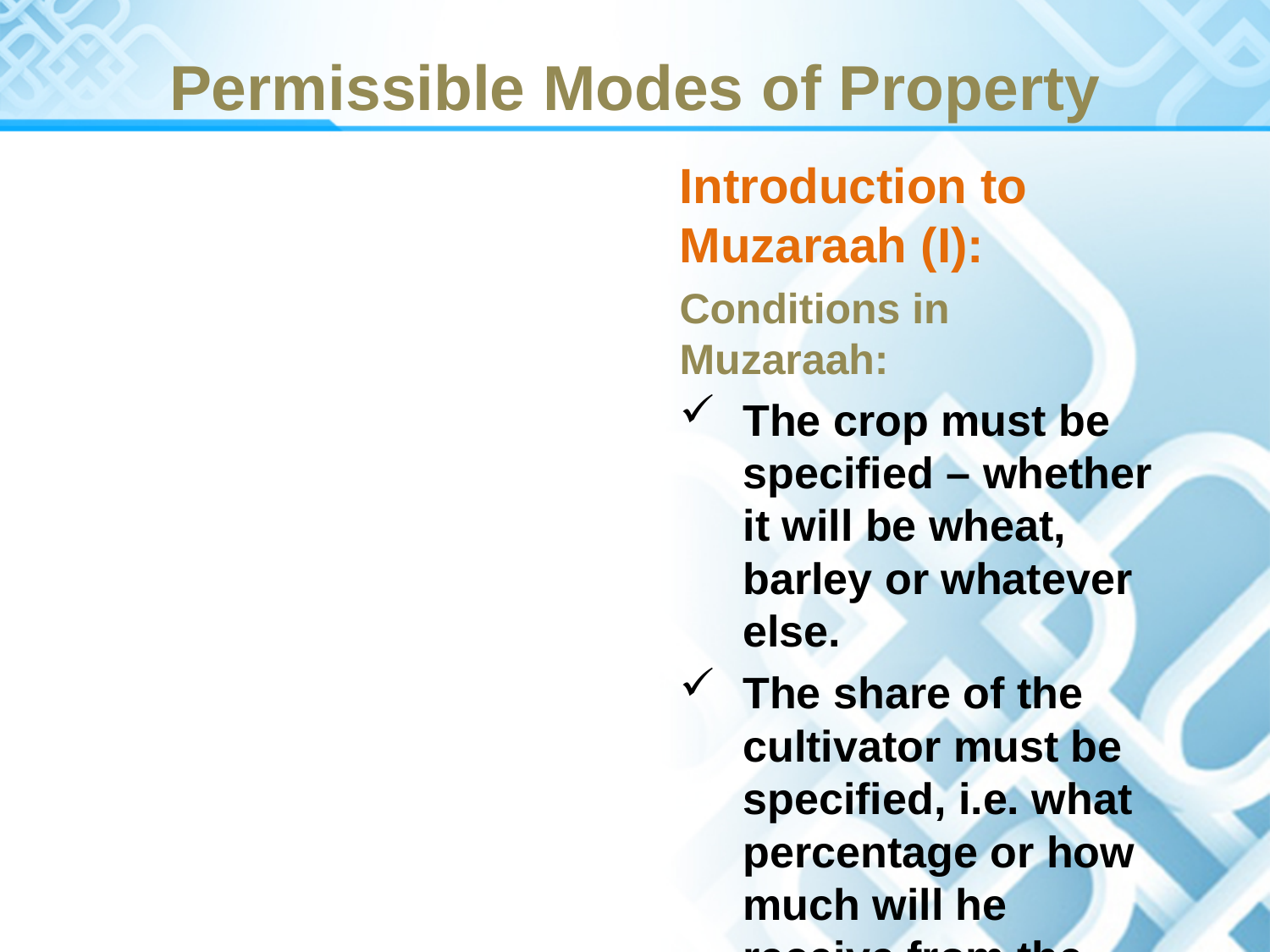

Permissible Modes of Property
Introduction to Muzaraah (I):
Conditions in Muzaraah:
The crop must be specified – whether it will be wheat, barley or whatever else.
The share of the cultivator must be specified, i.e. what percentage or how much will he receive from the total harvest.